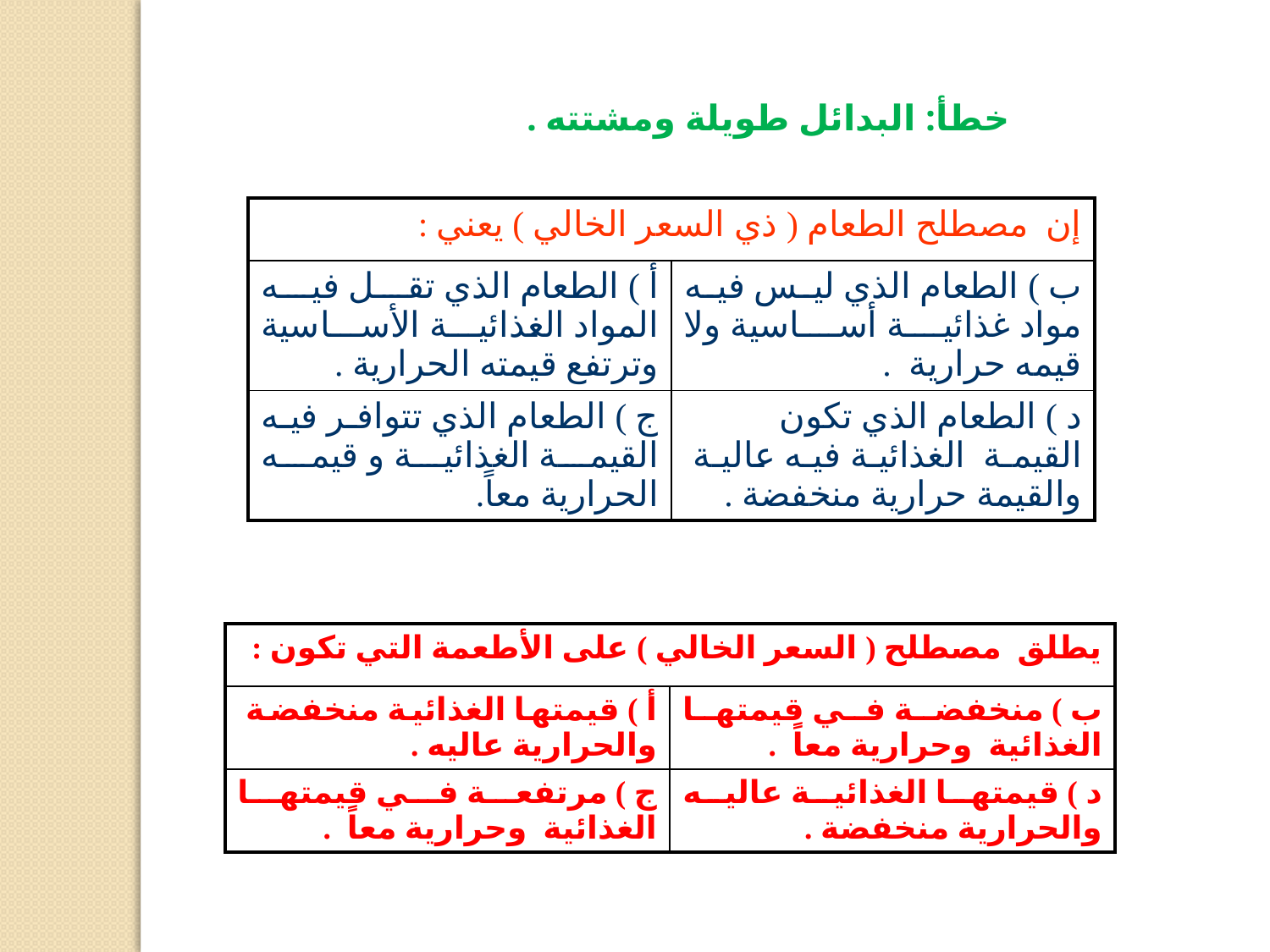

خطأ: البدائل طويلة ومشتته .
| إن مصطلح الطعام ( ذي السعر الخالي ) يعني : |  |
| --- | --- |
| أ ) الطعام الذي تقل فيه المواد الغذائية الأساسية وترتفع قيمته الحرارية . | ب ) الطعام الذي ليس فيه مواد غذائية أساسية ولا قيمه حرارية . |
| ج ) الطعام الذي تتوافر فيه القيمة الغذائية و قيمه الحرارية معاً. | د ) الطعام الذي تكون القيمة الغذائية فيه عالية والقيمة حرارية منخفضة . |

| يطلق مصطلح ( السعر الخالي ) على الأطعمة التي تكون : |  |
| --- | --- |
| أ ) قيمتها الغذائية منخفضة والحرارية عاليه . | ب ) منخفضة في قيمتها الغذائية وحرارية معاً . |
| ج ) مرتفعة في قيمتها الغذائية وحرارية معاً . | د ) قيمتها الغذائية عاليه والحرارية منخفضة . |